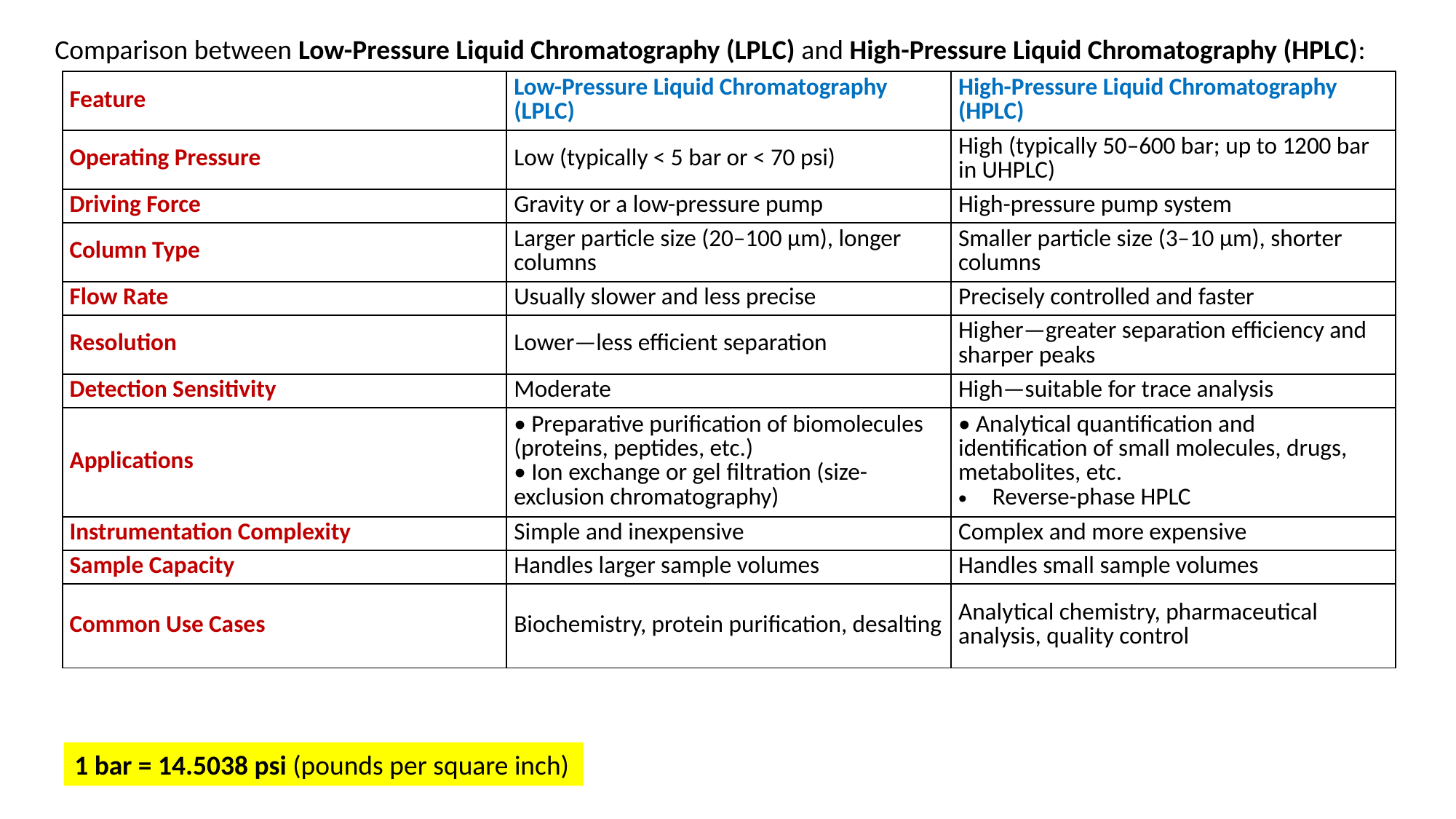

Comparison between Low-Pressure Liquid Chromatography (LPLC) and High-Pressure Liquid Chromatography (HPLC):
| Feature | Low-Pressure Liquid Chromatography (LPLC) | High-Pressure Liquid Chromatography (HPLC) |
| --- | --- | --- |
| Operating Pressure | Low (typically < 5 bar or < 70 psi) | High (typically 50–600 bar; up to 1200 bar in UHPLC) |
| Driving Force | Gravity or a low-pressure pump | High-pressure pump system |
| Column Type | Larger particle size (20–100 µm), longer columns | Smaller particle size (3–10 µm), shorter columns |
| Flow Rate | Usually slower and less precise | Precisely controlled and faster |
| Resolution | Lower—less efficient separation | Higher—greater separation efficiency and sharper peaks |
| Detection Sensitivity | Moderate | High—suitable for trace analysis |
| Applications | • Preparative purification of biomolecules (proteins, peptides, etc.) • Ion exchange or gel filtration (size-exclusion chromatography) | • Analytical quantification and identification of small molecules, drugs, metabolites, etc. Reverse-phase HPLC |
| Instrumentation Complexity | Simple and inexpensive | Complex and more expensive |
| Sample Capacity | Handles larger sample volumes | Handles small sample volumes |
| Common Use Cases | Biochemistry, protein purification, desalting | Analytical chemistry, pharmaceutical analysis, quality control |
1 bar = 14.5038 psi (pounds per square inch)